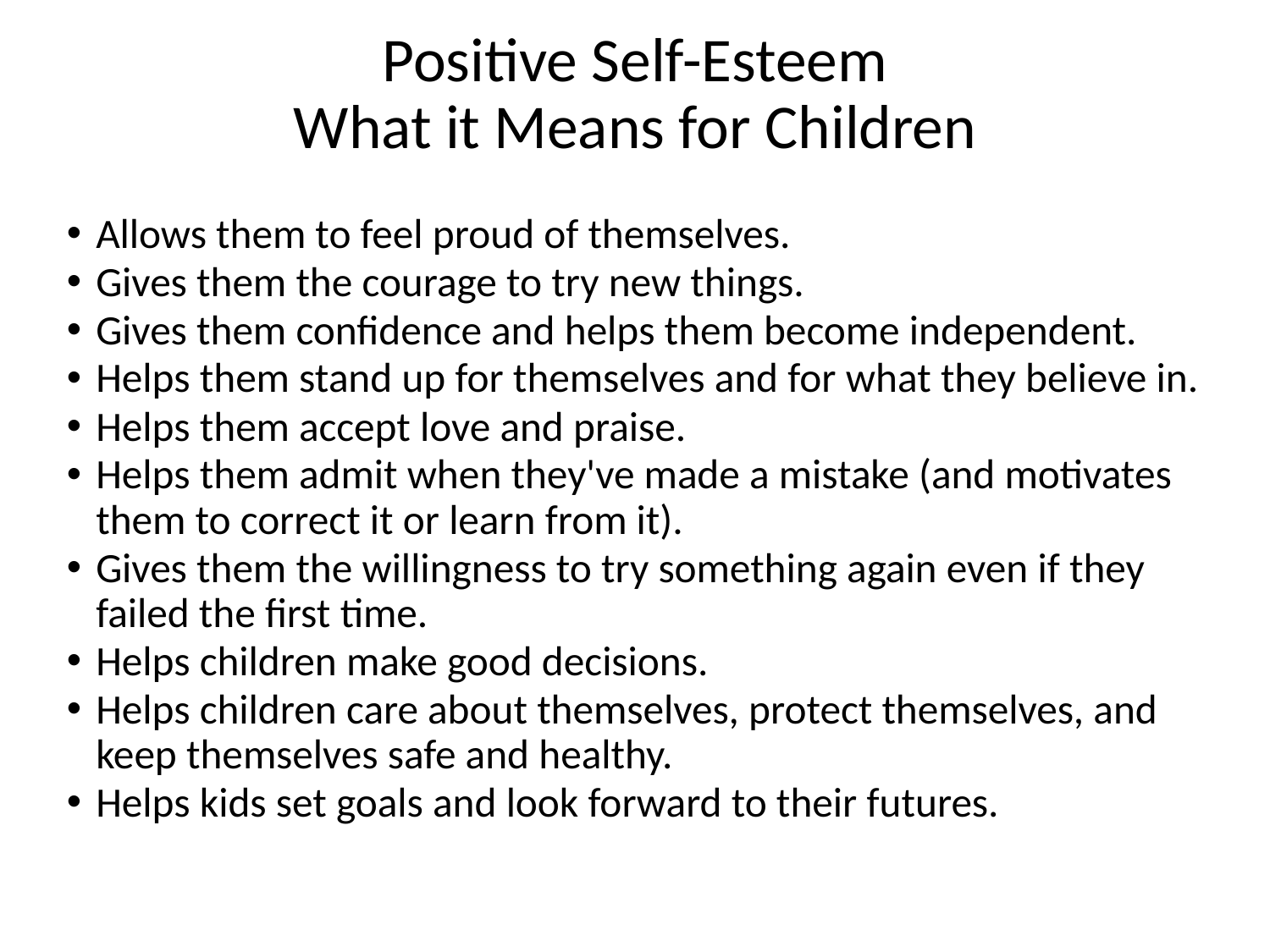

# Positive Self-Esteem What it Means for Children
Allows them to feel proud of themselves.
Gives them the courage to try new things.
Gives them confidence and helps them become independent.
Helps them stand up for themselves and for what they believe in.
Helps them accept love and praise.
Helps them admit when they've made a mistake (and motivates them to correct it or learn from it).
Gives them the willingness to try something again even if they failed the first time.
Helps children make good decisions.
Helps children care about themselves, protect themselves, and keep themselves safe and healthy.
Helps kids set goals and look forward to their futures.